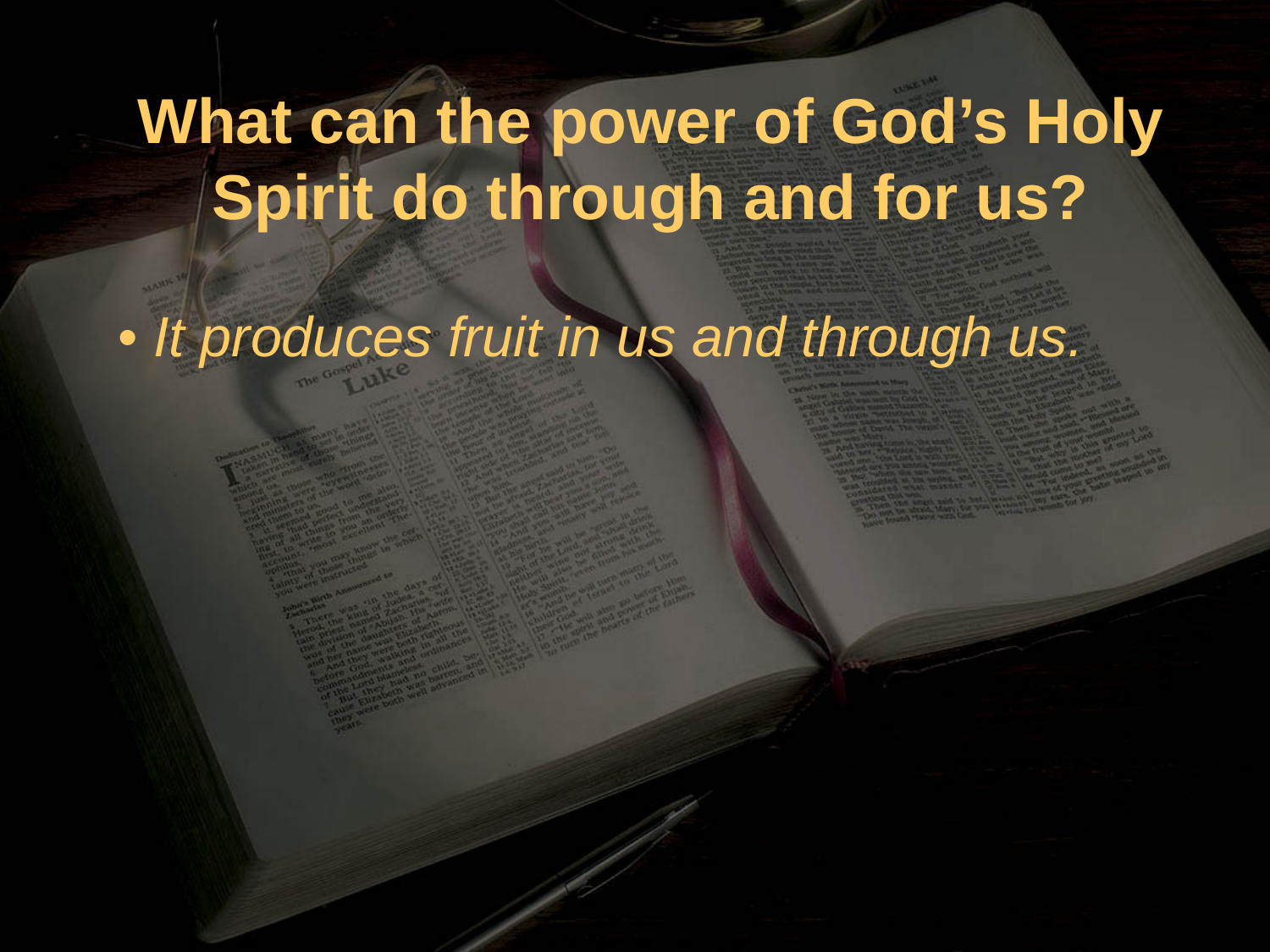

What can the power of God’s Holy Spirit do through and for us?

• It produces fruit in us and through us.